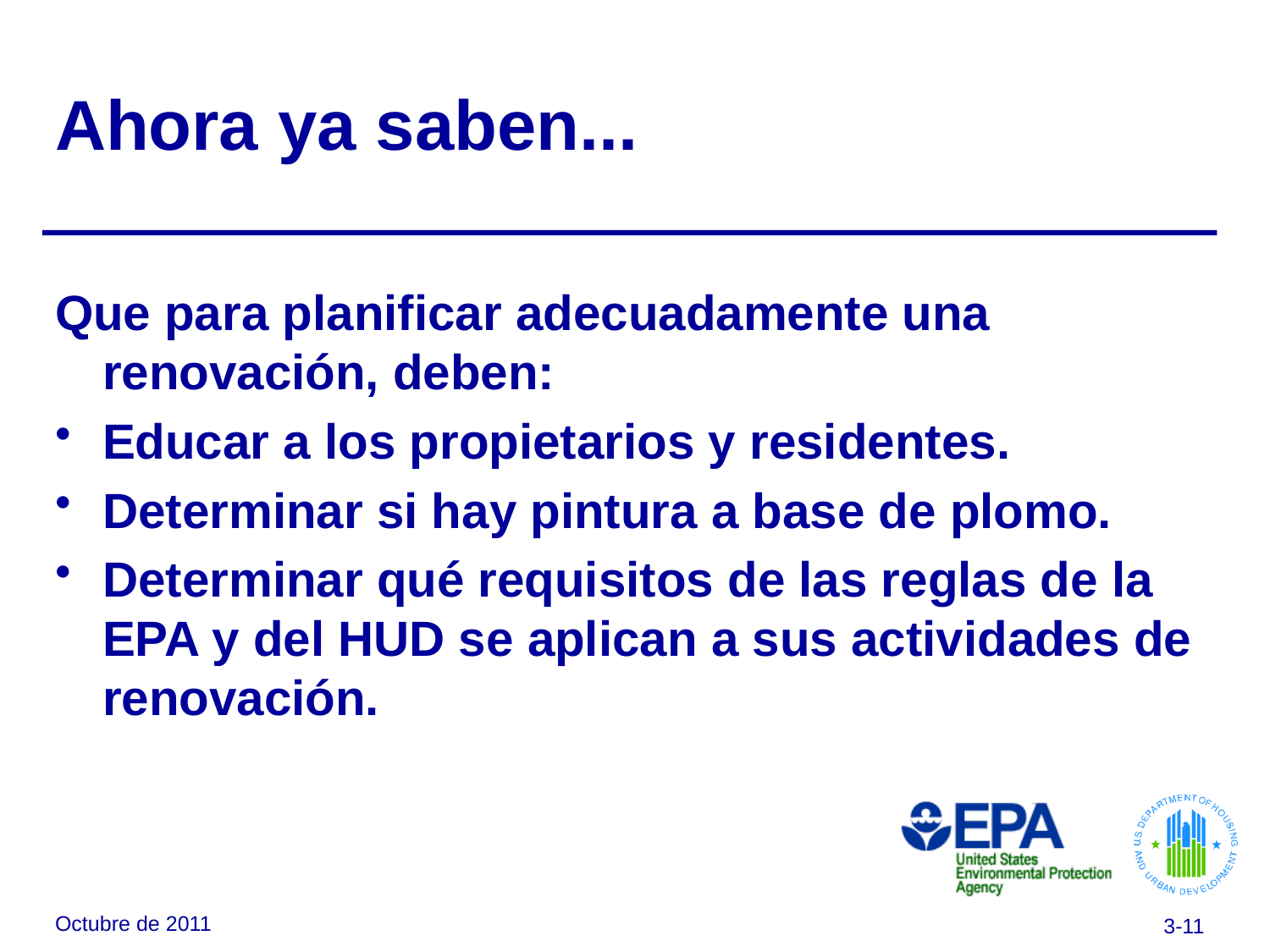

# Ahora ya saben...
Que para planificar adecuadamente una renovación, deben:
Educar a los propietarios y residentes.
Determinar si hay pintura a base de plomo.
Determinar qué requisitos de las reglas de la EPA y del HUD se aplican a sus actividades de renovación.
Octubre de 2011
3-11